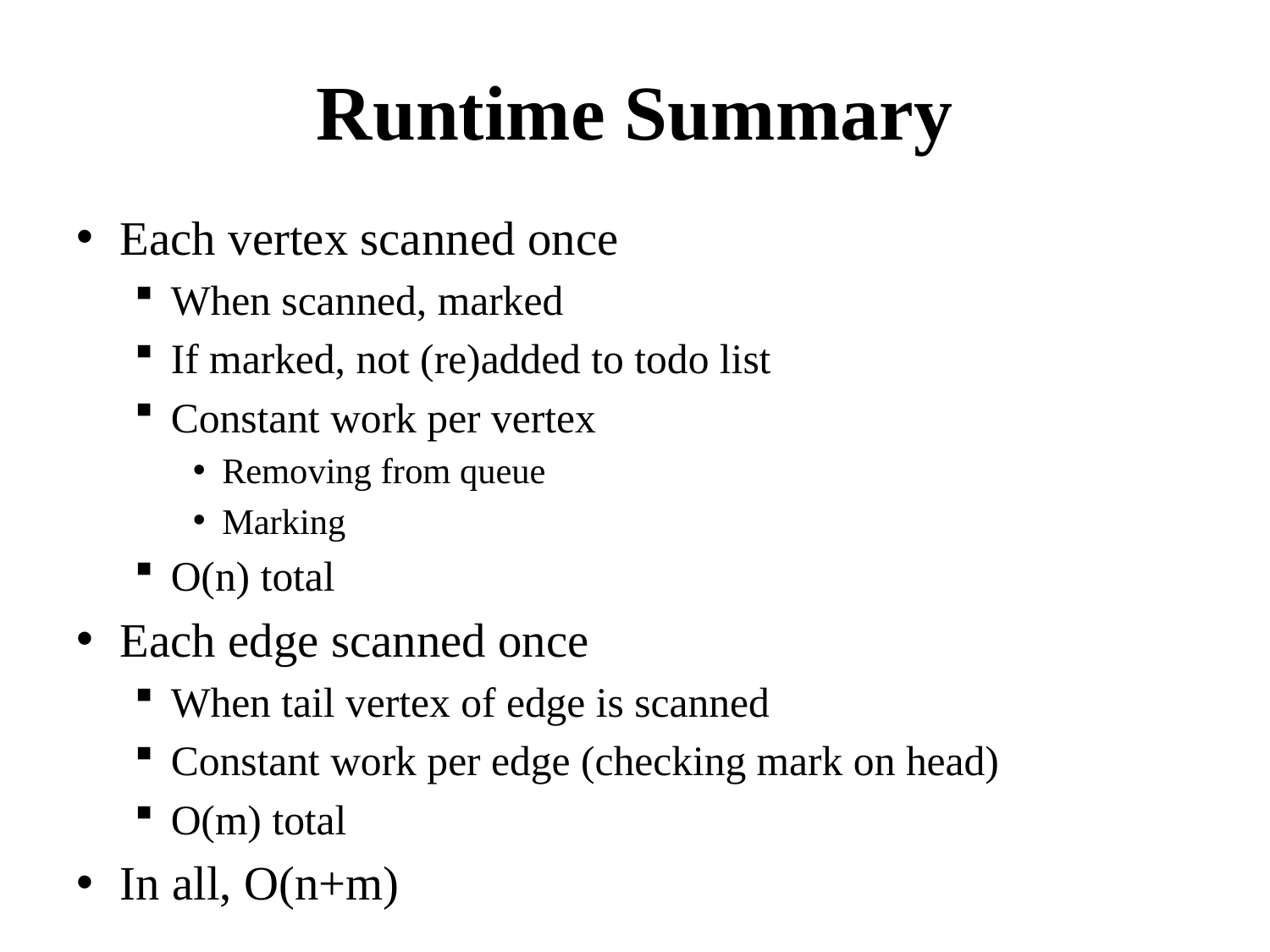

# Runtime Summary
Each vertex scanned once
When scanned, marked
If marked, not (re)added to todo list
Constant work per vertex
Removing from queue
Marking
O(n) total
Each edge scanned once
When tail vertex of edge is scanned
Constant work per edge (checking mark on head)
O(m) total
In all, O(n+m)